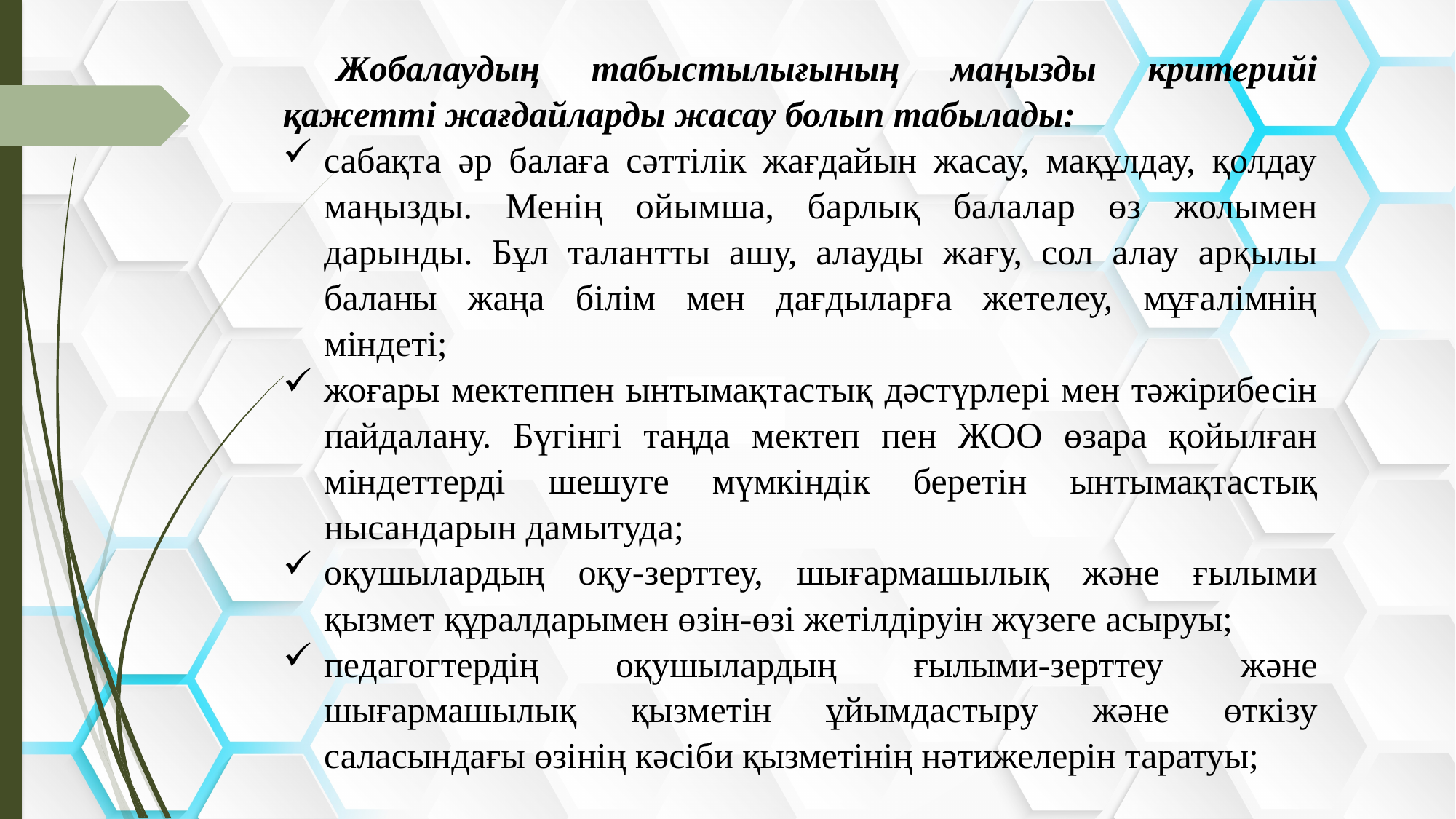

Жобалаудың табыстылығының маңызды критерийі қажетті жағдайларды жасау болып табылады:
сабақта әр балаға сәттілік жағдайын жасау, мақұлдау, қолдау маңызды. Менің ойымша, барлық балалар өз жолымен дарынды. Бұл талантты ашу, алауды жағу, сол алау арқылы баланы жаңа білім мен дағдыларға жетелеу, мұғалімнің міндеті;
жоғары мектеппен ынтымақтастық дәстүрлері мен тәжірибесін пайдалану. Бүгінгі таңда мектеп пен ЖОО өзара қойылған міндеттерді шешуге мүмкіндік беретін ынтымақтастық нысандарын дамытуда;
оқушылардың оқу-зерттеу, шығармашылық және ғылыми қызмет құралдарымен өзін-өзі жетілдіруін жүзеге асыруы;
педагогтердің оқушылардың ғылыми-зерттеу және шығармашылық қызметін ұйымдастыру және өткізу саласындағы өзінің кәсіби қызметінің нәтижелерін таратуы;